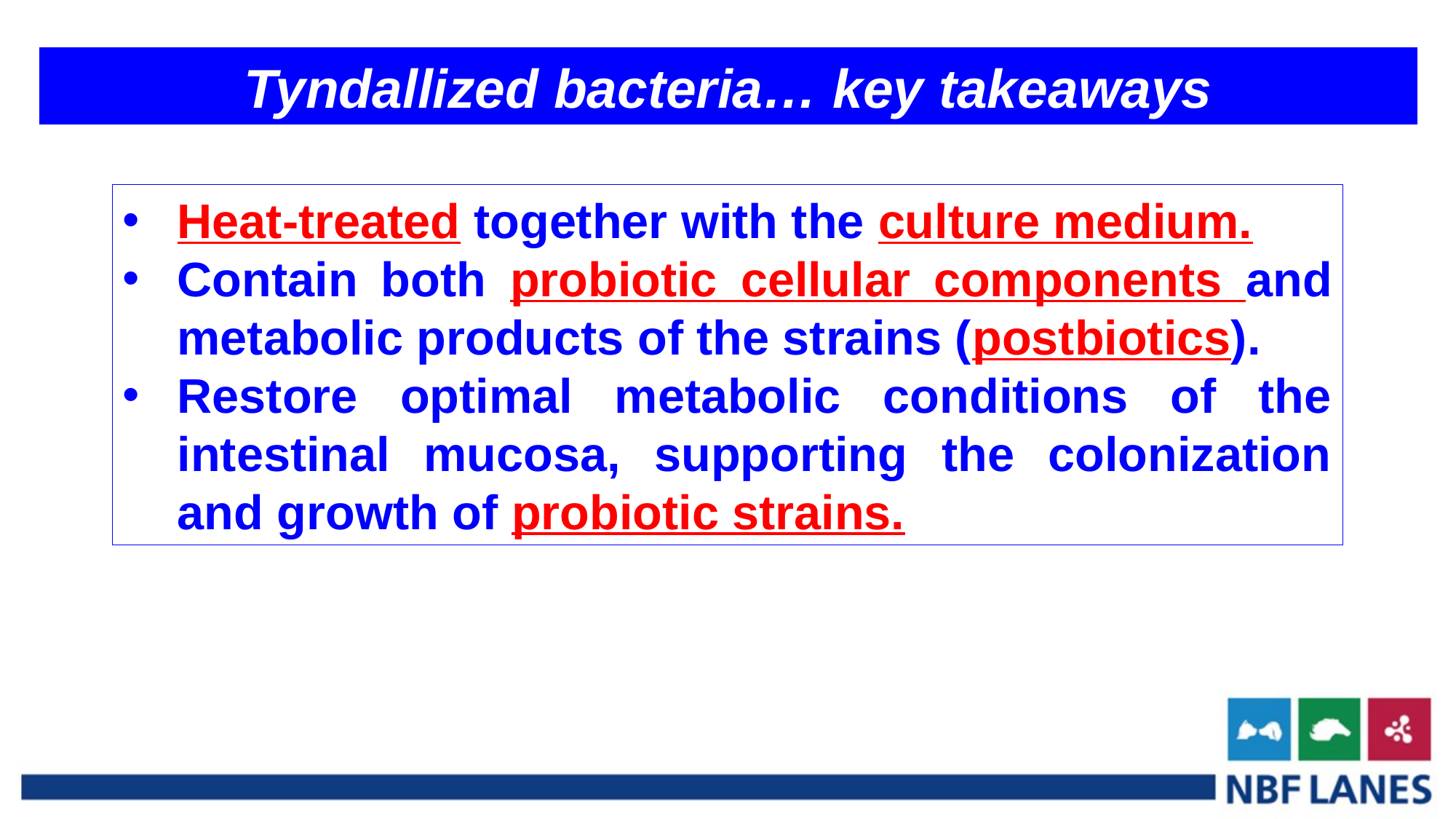

Tyndallized bacteria… key takeaways
Heat-treated together with the culture medium.
Contain both probiotic cellular components and metabolic products of the strains (postbiotics).
Restore optimal metabolic conditions of the intestinal mucosa, supporting the colonization and growth of probiotic strains.